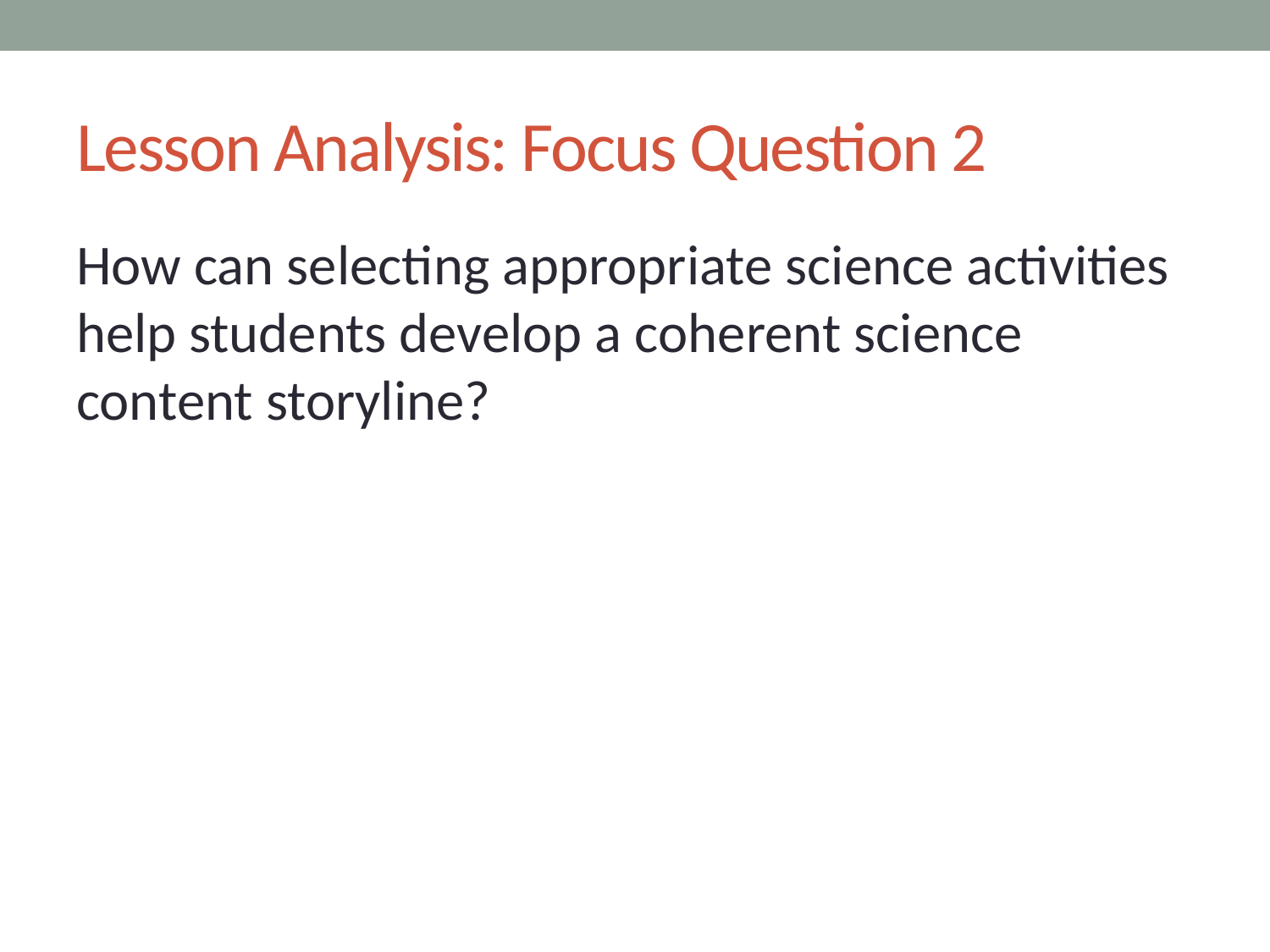

# Lesson Analysis: Focus Question 2
How can selecting appropriate science activities help students develop a coherent science content storyline?